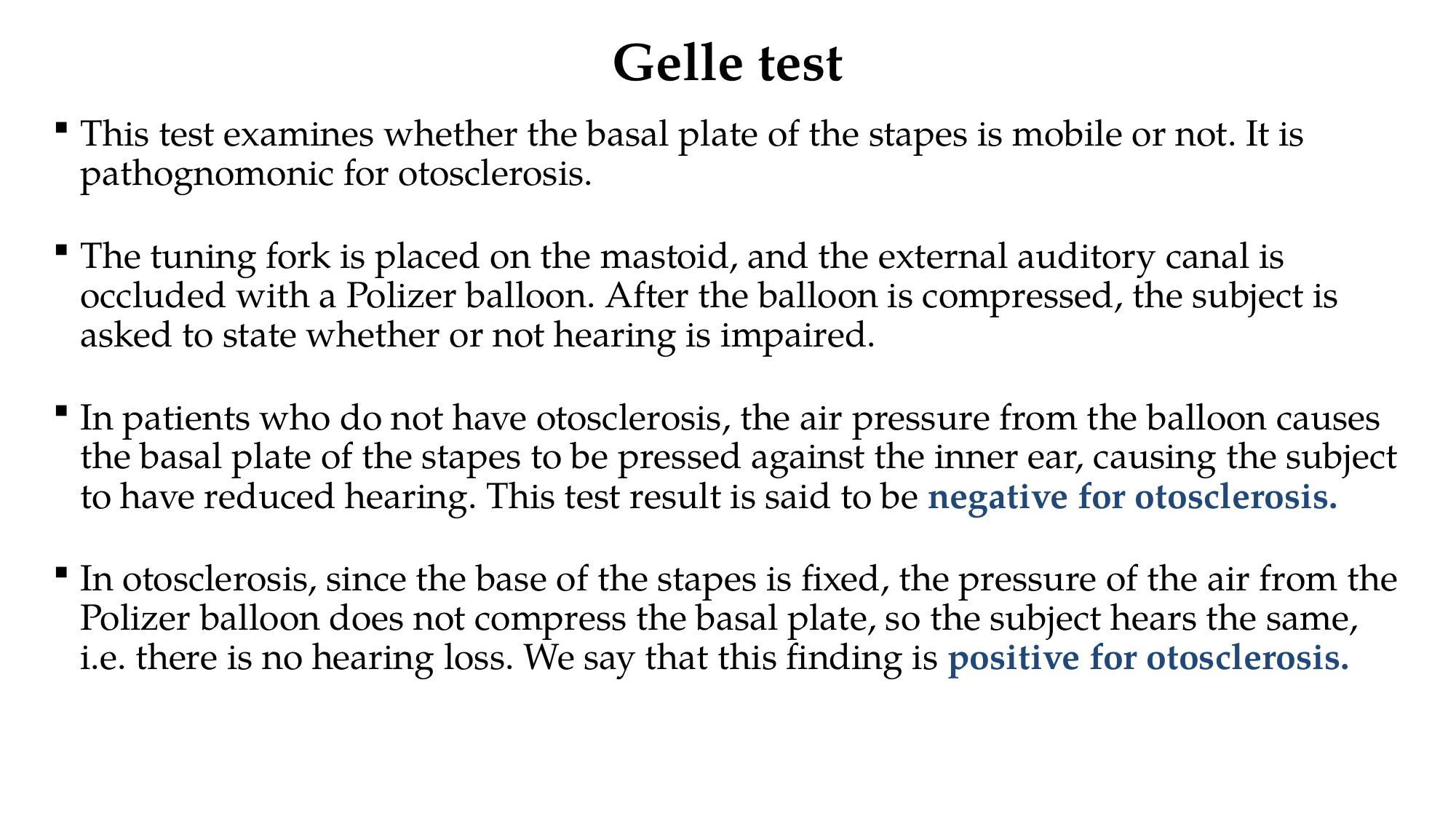

Gelle test
This test examines whether the basal plate of the stapes is mobile or not. It is pathognomonic for otosclerosis.

The tuning fork is placed on the mastoid, and the external auditory canal is occluded with a Polizer balloon. After the balloon is compressed, the subject is asked to state whether or not hearing is impaired.

In patients who do not have otosclerosis, the air pressure from the balloon causes the basal plate of the stapes to be pressed against the inner ear, causing the subject to have reduced hearing. This test result is said to be negative for otosclerosis.

In otosclerosis, since the base of the stapes is fixed, the pressure of the air from the Polizer balloon does not compress the basal plate, so the subject hears the same, i.e. there is no hearing loss. We say that this finding is positive for otosclerosis.